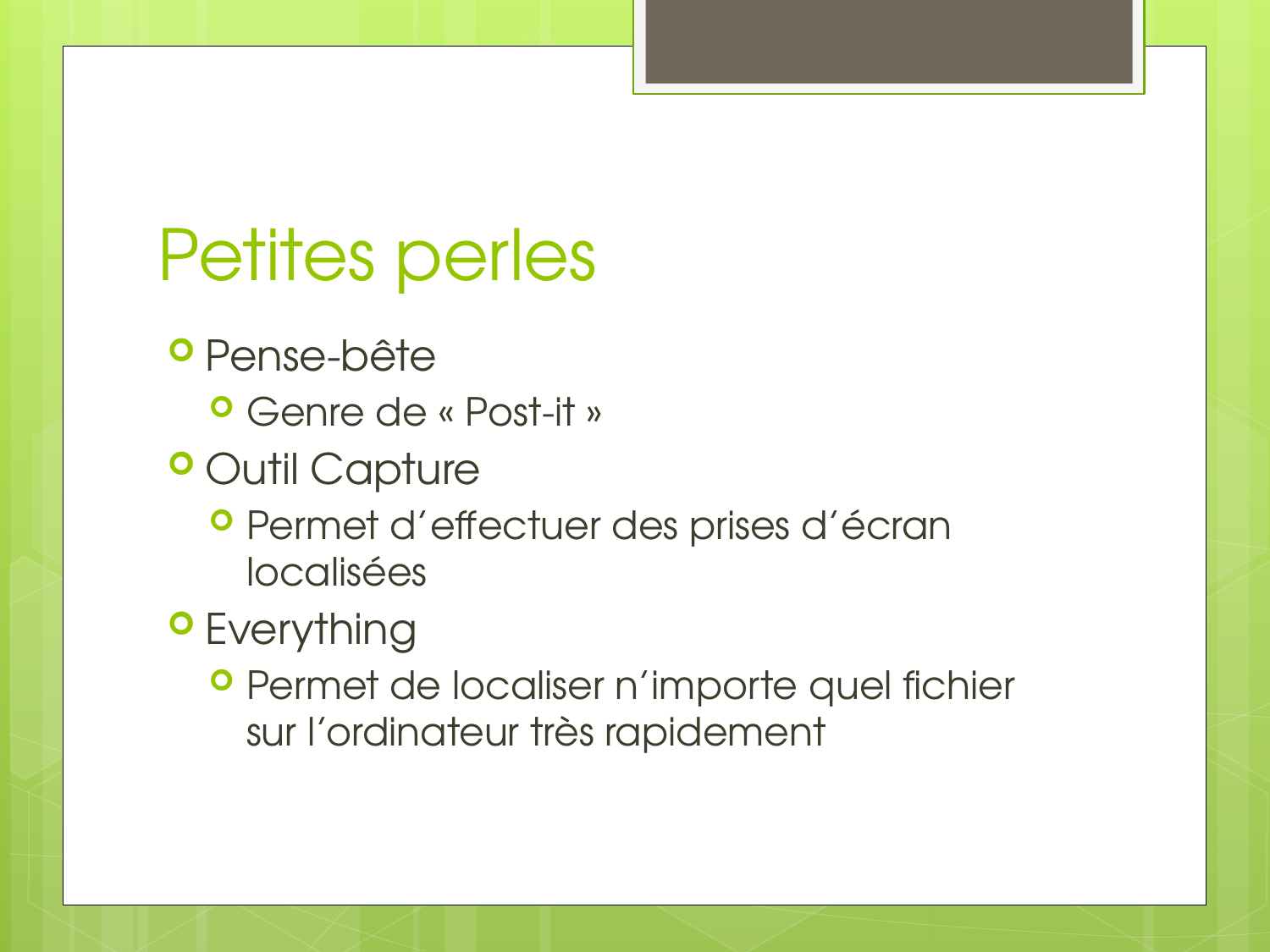

# Petites perles
Pense-bête
Genre de « Post-it »
Outil Capture
Permet d’effectuer des prises d’écran localisées
Everything
Permet de localiser n’importe quel fichier sur l’ordinateur très rapidement